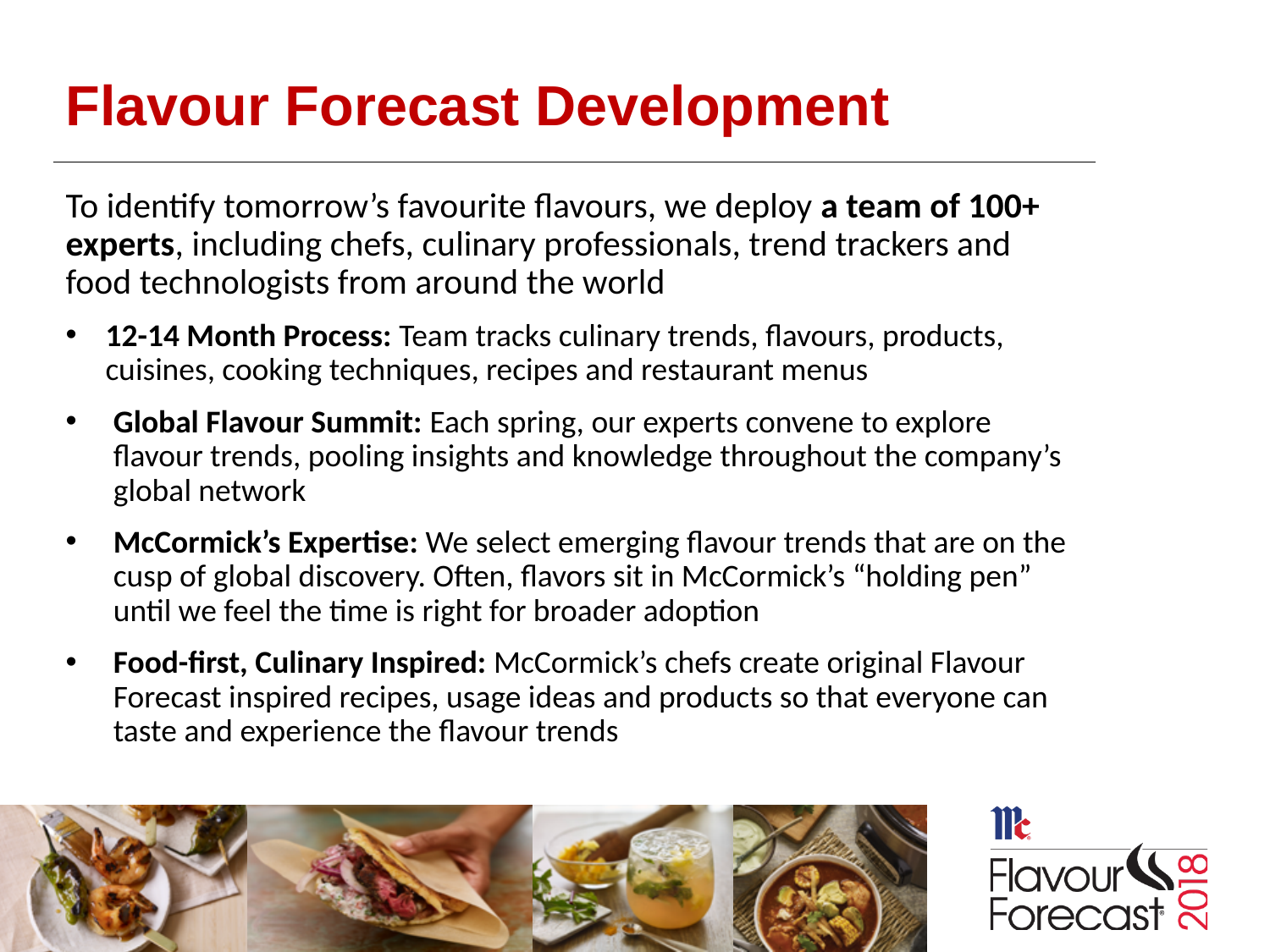

# Flavour Forecast Development
To identify tomorrow’s favourite flavours, we deploy a team of 100+ experts, including chefs, culinary professionals, trend trackers and food technologists from around the world
12-14 Month Process: Team tracks culinary trends, flavours, products, cuisines, cooking techniques, recipes and restaurant menus
Global Flavour Summit: Each spring, our experts convene to explore flavour trends, pooling insights and knowledge throughout the company’s global network
McCormick’s Expertise: We select emerging flavour trends that are on the cusp of global discovery. Often, flavors sit in McCormick’s “holding pen” until we feel the time is right for broader adoption
Food-first, Culinary Inspired: McCormick’s chefs create original Flavour Forecast inspired recipes, usage ideas and products so that everyone can taste and experience the flavour trends